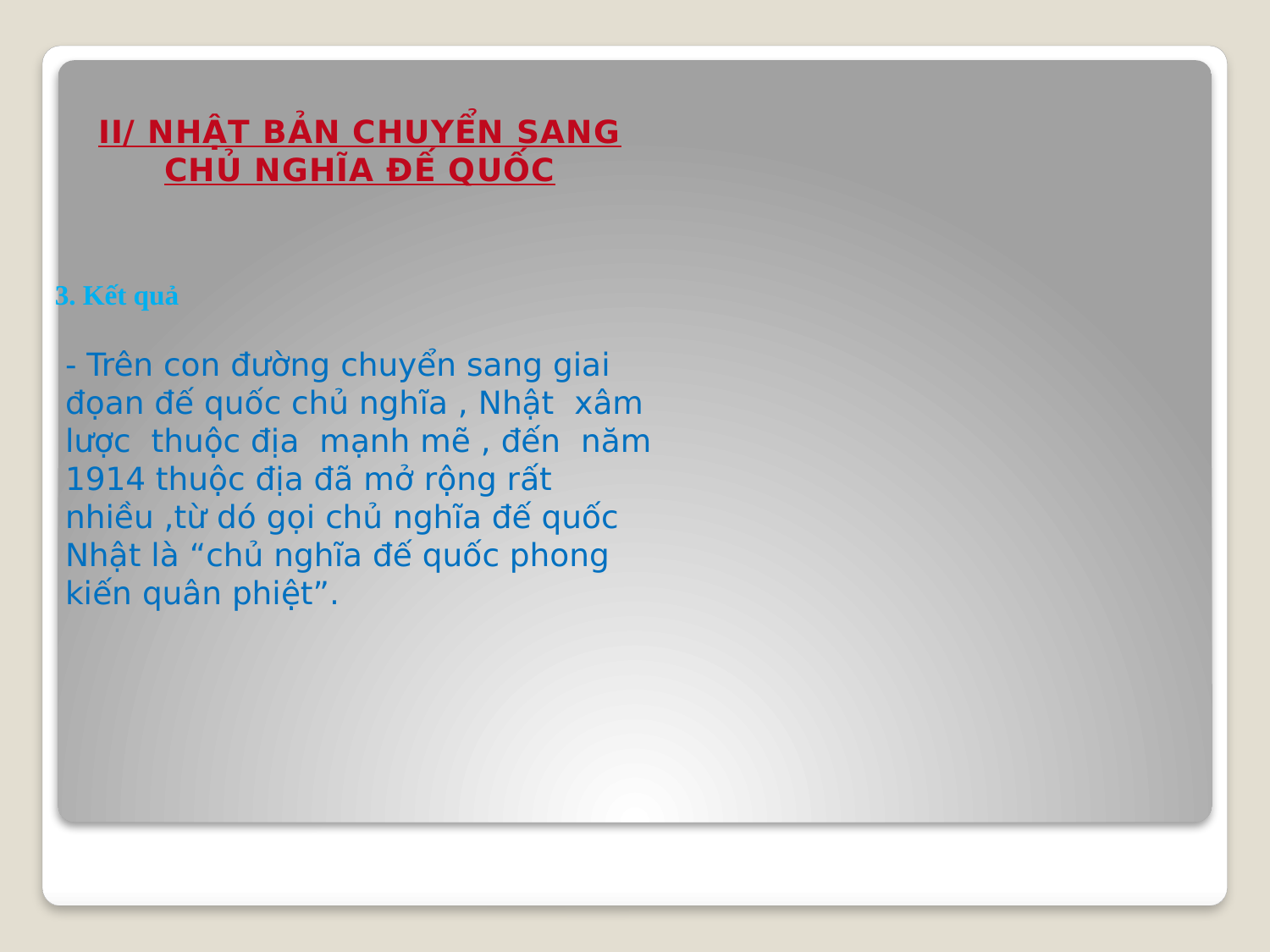

II/ NHẬT BẢN CHUYỂN SANG CHỦ NGHĨA ĐẾ QUỐC
# 3. Kết quả

- Trên con đường chuyển sang giai đọan đế quốc chủ nghĩa , Nhật  xâm lược  thuộc địa  mạnh mẽ , đến  năm 1914 thuộc địa đã mở rộng rất nhiều ,từ dó gọi chủ nghĩa đế quốc Nhật là “chủ nghĩa đế quốc phong kiến quân phiệt”.